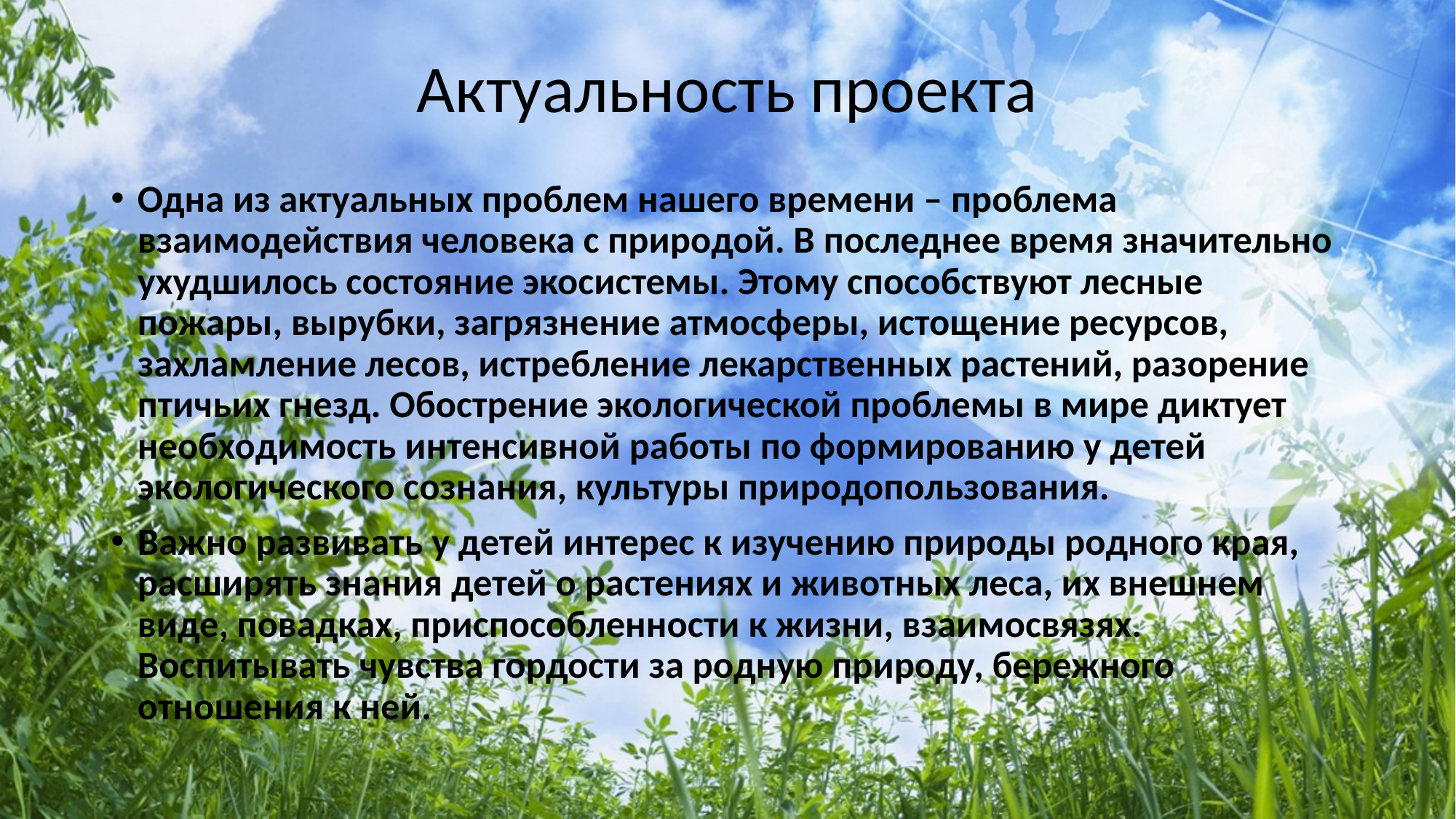

# Актуальность проекта
Одна из актуальных проблем нашего времени – проблема взаимодействия человека с природой. В последнее время значительно ухудшилось состояние экосистемы. Этому способствуют лесные пожары, вырубки, загрязнение атмосферы, истощение ресурсов, захламление лесов, истребление лекарственных растений, разорение птичьих гнезд. Обострение экологической проблемы в мире диктует необходимость интенсивной работы по формированию у детей экологического сознания, культуры природопользования.
Важно развивать у детей интерес к изучению природы родного края, расширять знания детей о растениях и животных леса, их внешнем виде, повадках, приспособленности к жизни, взаимосвязях. Воспитывать чувства гордости за родную природу, бережного отношения к ней.